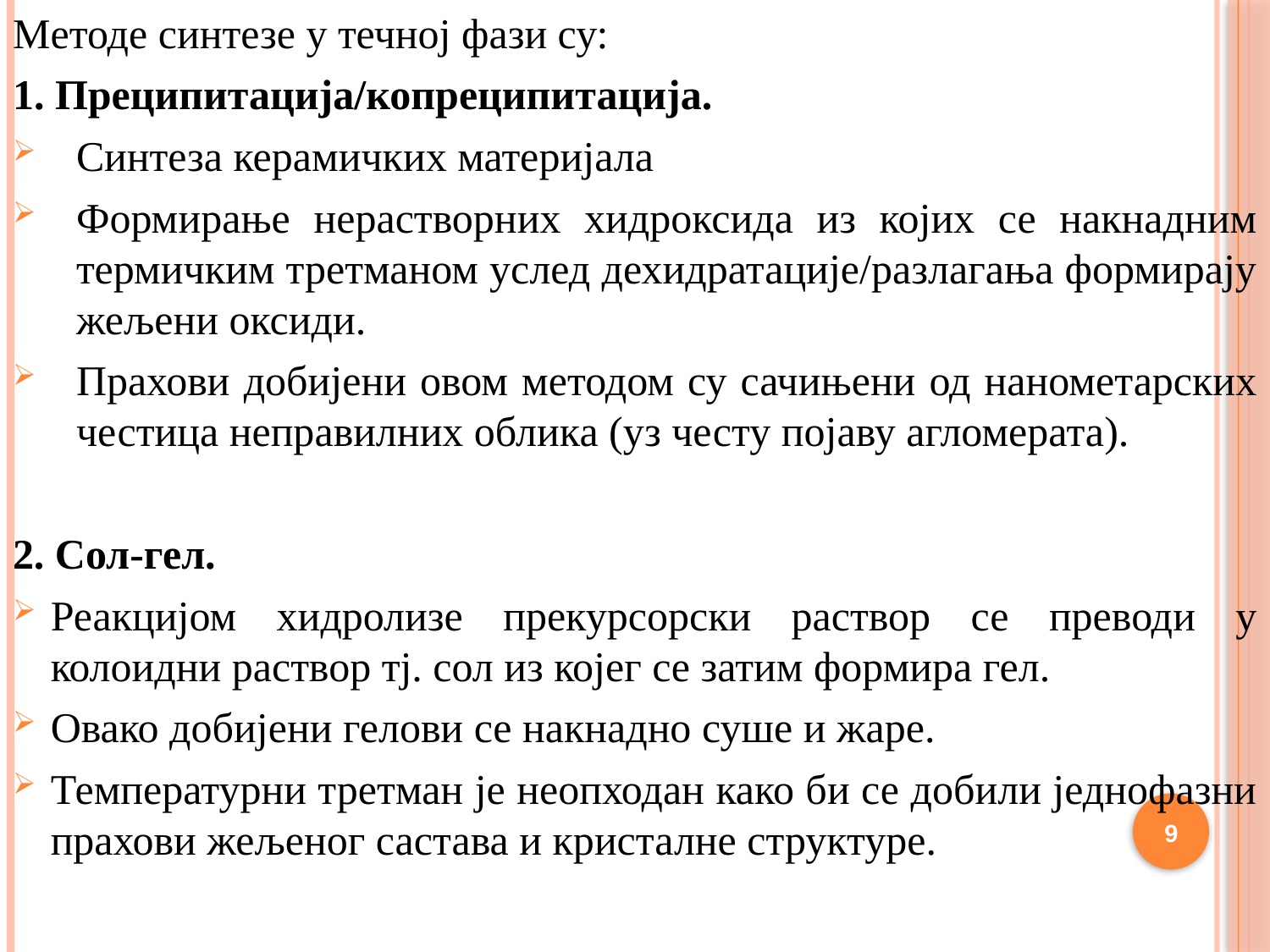

Методе синтезе у течној фази су:
1. Преципитација/копреципитација.
Синтеза керамичких материјала
Формирање нерастворних хидроксида из којих се накнадним термичким третманом услед дехидратације/разлагања формирају жељени оксиди.
Прахови добијени овом методом су сачињени од нанометарских честица неправилних облика (уз честу појаву агломерата).

2. Сол-гел.
Реакцијом хидролизе прекурсорски раствор се преводи у колоидни раствор тј. сол из којег се затим формира гел.
Овако добијени гелови се накнадно суше и жаре.
Температурни третман је неопходан како би се добили једнофазни прахови жељеног састава и кристалне структуре.
9